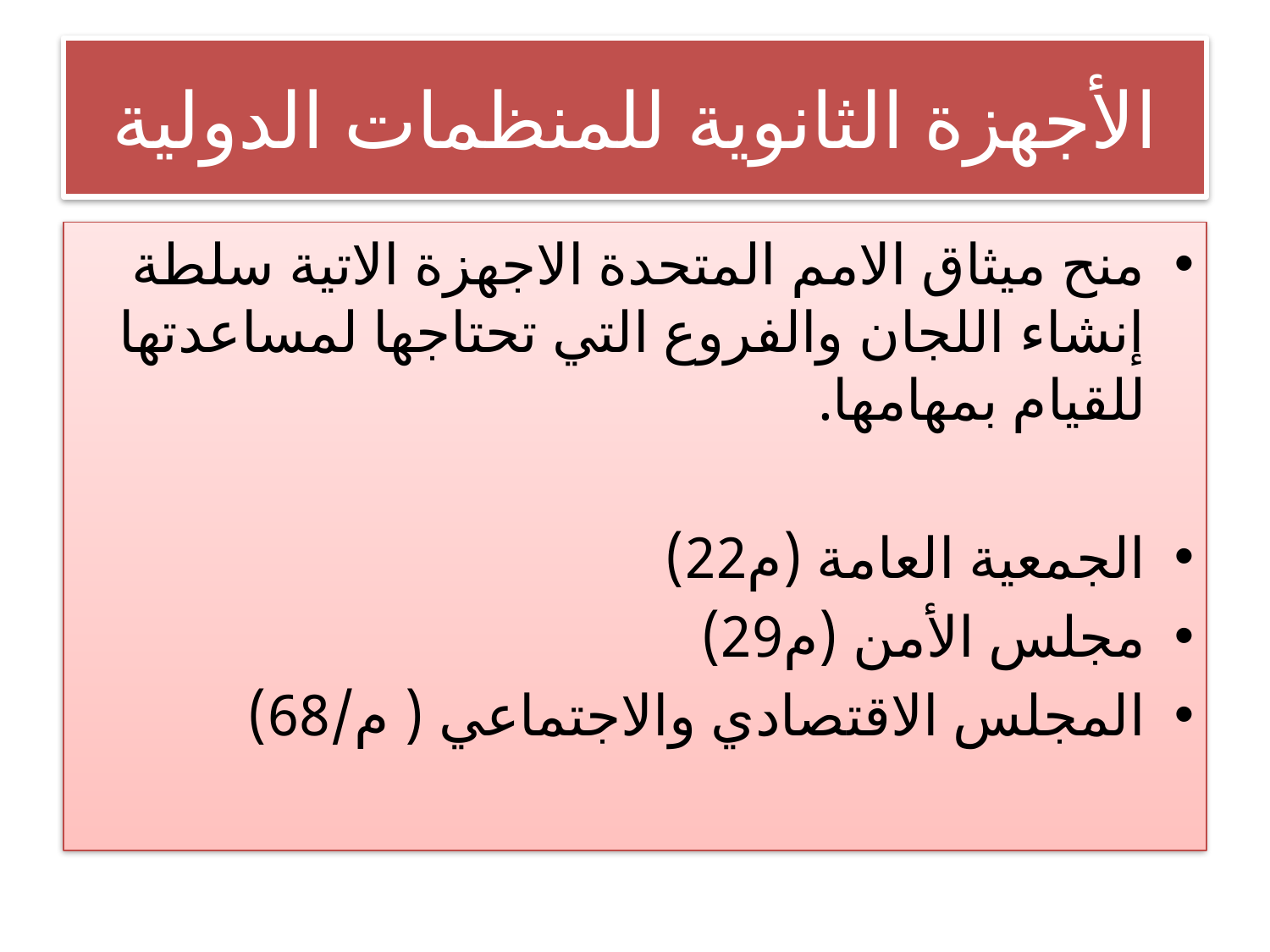

# الأجهزة الثانوية للمنظمات الدولية
منح ميثاق الامم المتحدة الاجهزة الاتية سلطة إنشاء اللجان والفروع التي تحتاجها لمساعدتها للقيام بمهامها.

الجمعية العامة (م22)
مجلس الأمن (م29)
المجلس الاقتصادي والاجتماعي ( م/68)